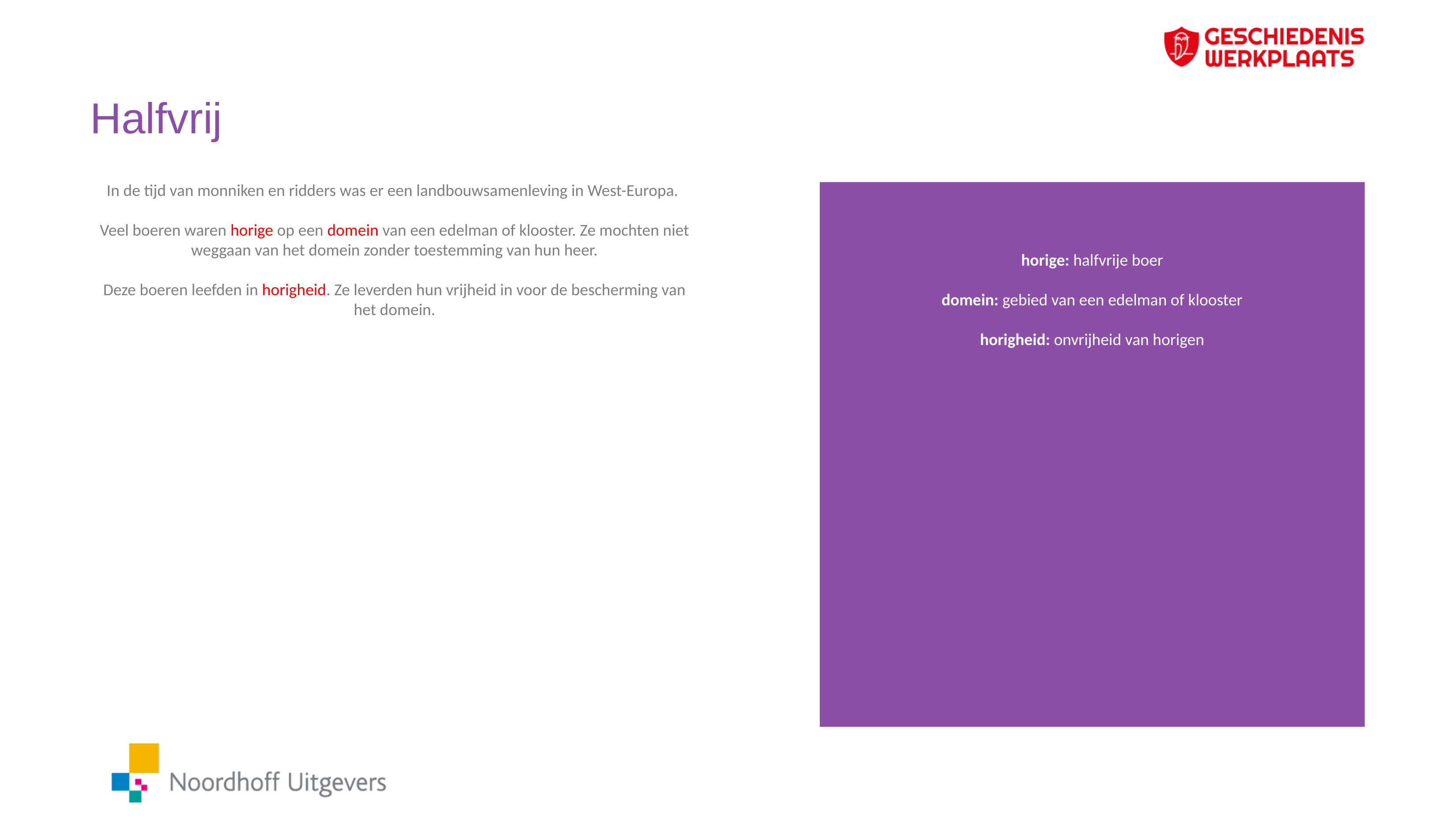

# Halfvrij
In de tijd van monniken en ridders was er een landbouwsamenleving in West-Europa.

Veel boeren waren horige op een domein van een edelman of klooster. Ze mochten niet weggaan van het domein zonder toestemming van hun heer.

Deze boeren leefden in horigheid. Ze leverden hun vrijheid in voor de bescherming van het domein.

horige: halfvrije boer

domein: gebied van een edelman of klooster

horigheid: onvrijheid van horigen